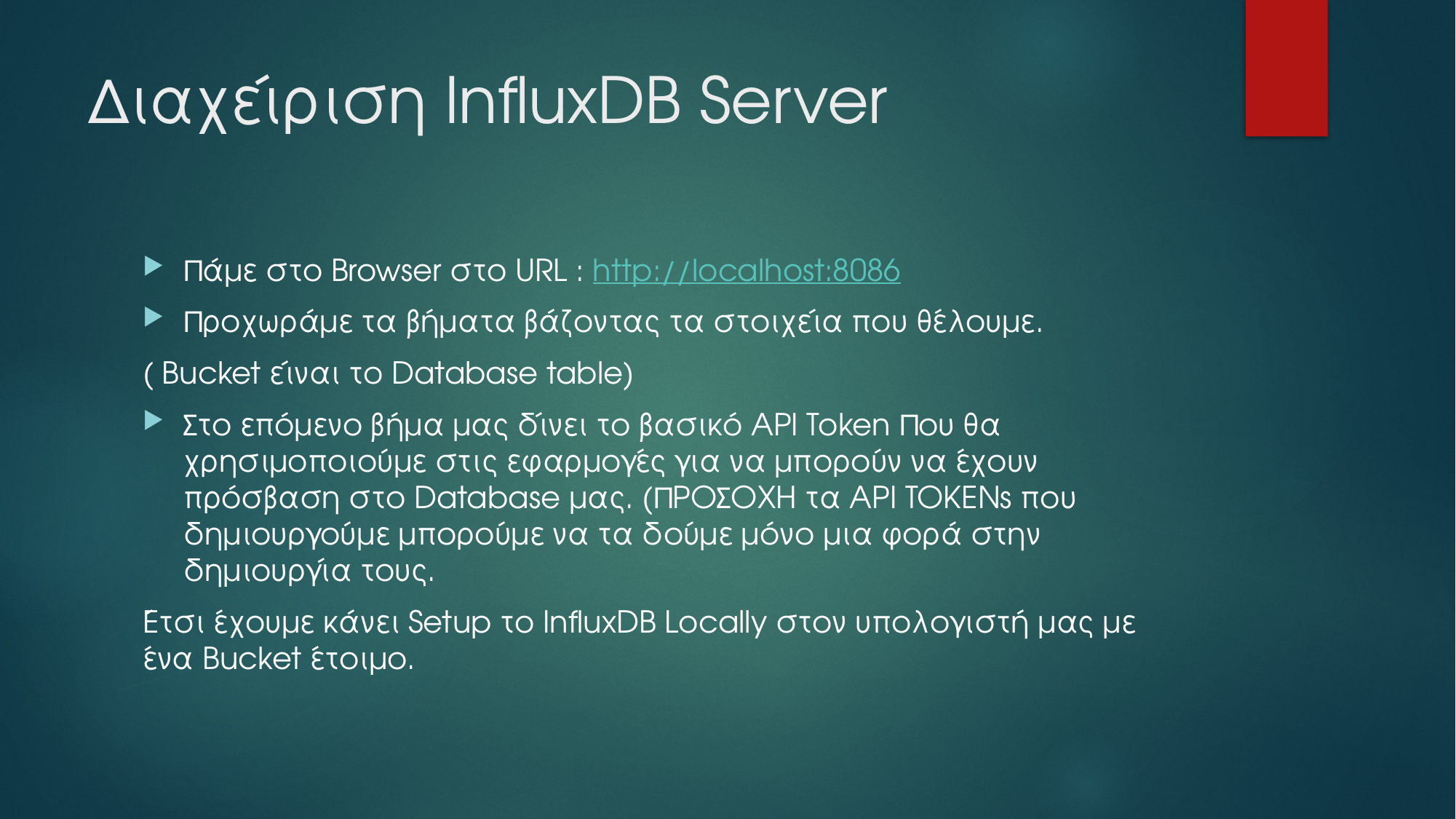

# Διαχείριση InfluxDB Server
Πάμε στο Browser στο URL : http://localhost:8086
Προχωράμε τα βήματα βάζοντας τα στοιχεία που θέλουμε.
( Bucket είναι το Database table)
Στο επόμενο βήμα μας δίνει το βασικό API Token Που θα χρησιμοποιούμε στις εφαρμογές για να μπορούν να έχουν πρόσβαση στο Database μας. (ΠΡΟΣΟΧΗ τα API TOKENs που δημιουργούμε μπορούμε να τα δούμε μόνο μια φορά στην δημιουργία τους.
Έτσι έχουμε κάνει Setup το InfluxDB Locally στον υπολογιστή μας με ένα Bucket έτοιμο.